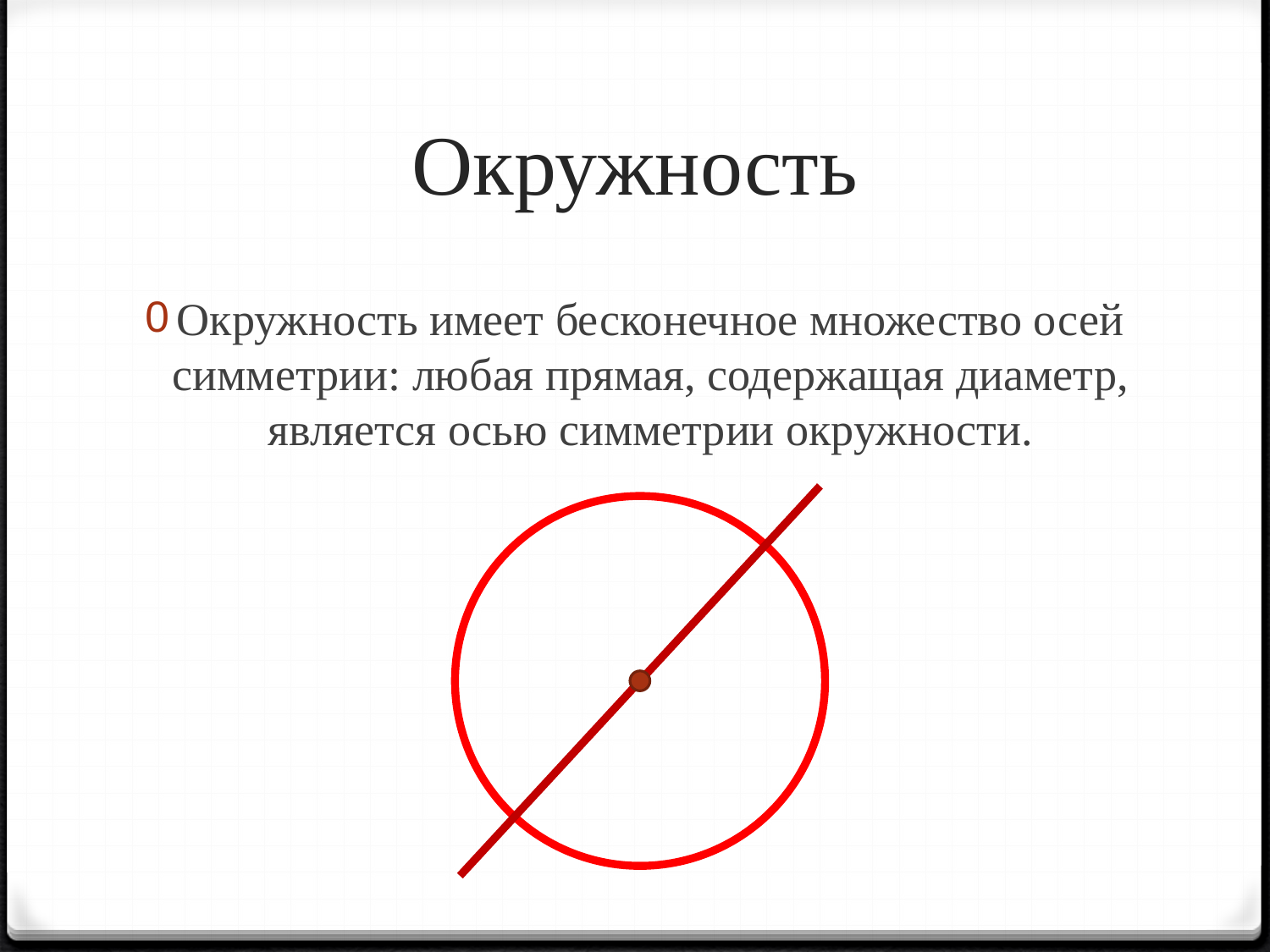

# Окружность
Окружность имеет бесконечное множество осей симметрии: любая прямая, содержащая диаметр, является осью симметрии окружности.